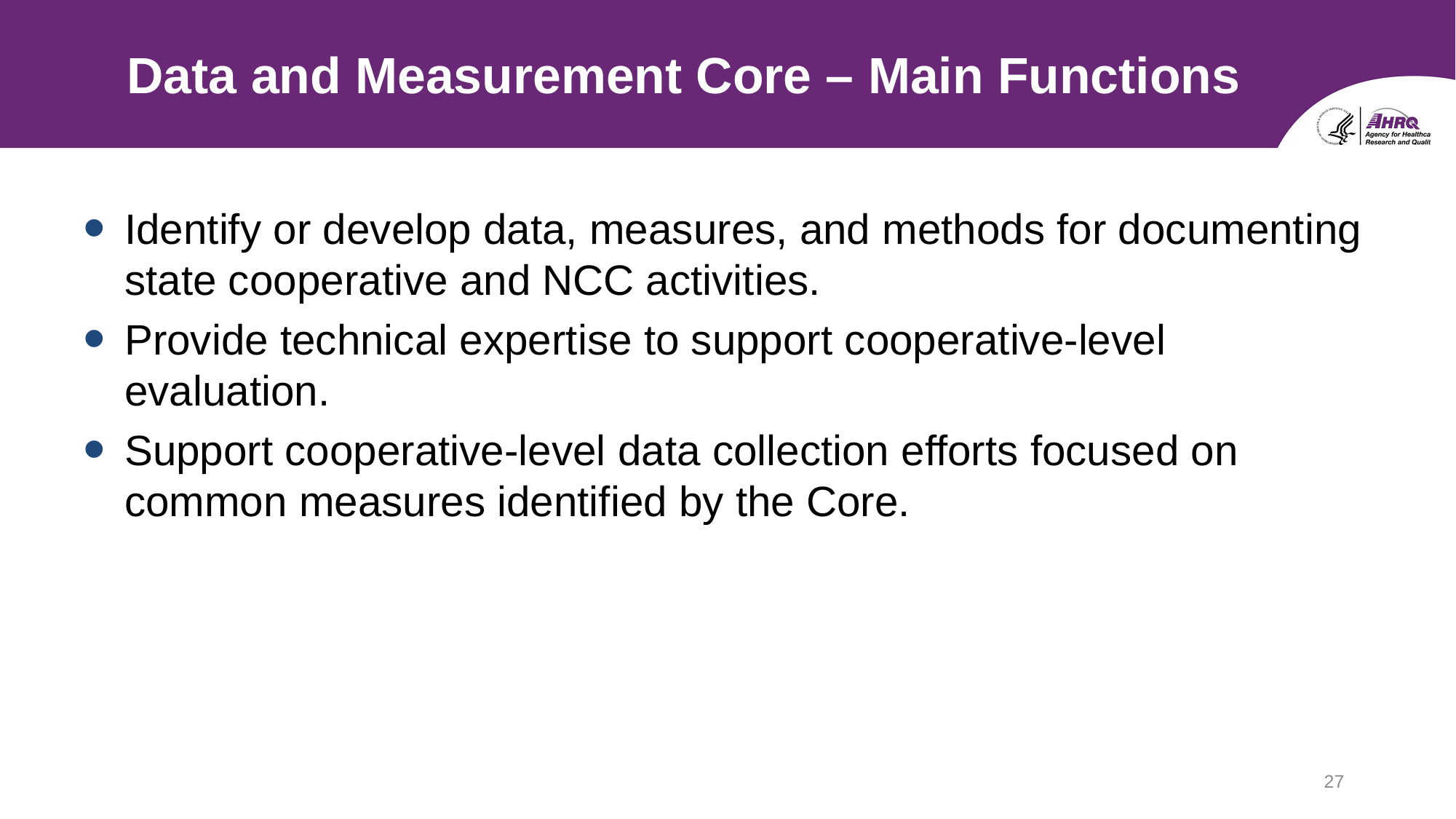

# Data and Measurement Core – Main Functions
Identify or develop data, measures, and methods for documenting state cooperative and NCC activities.
Provide technical expertise to support cooperative-level evaluation.
Support cooperative-level data collection efforts focused on common measures identified by the Core.
27